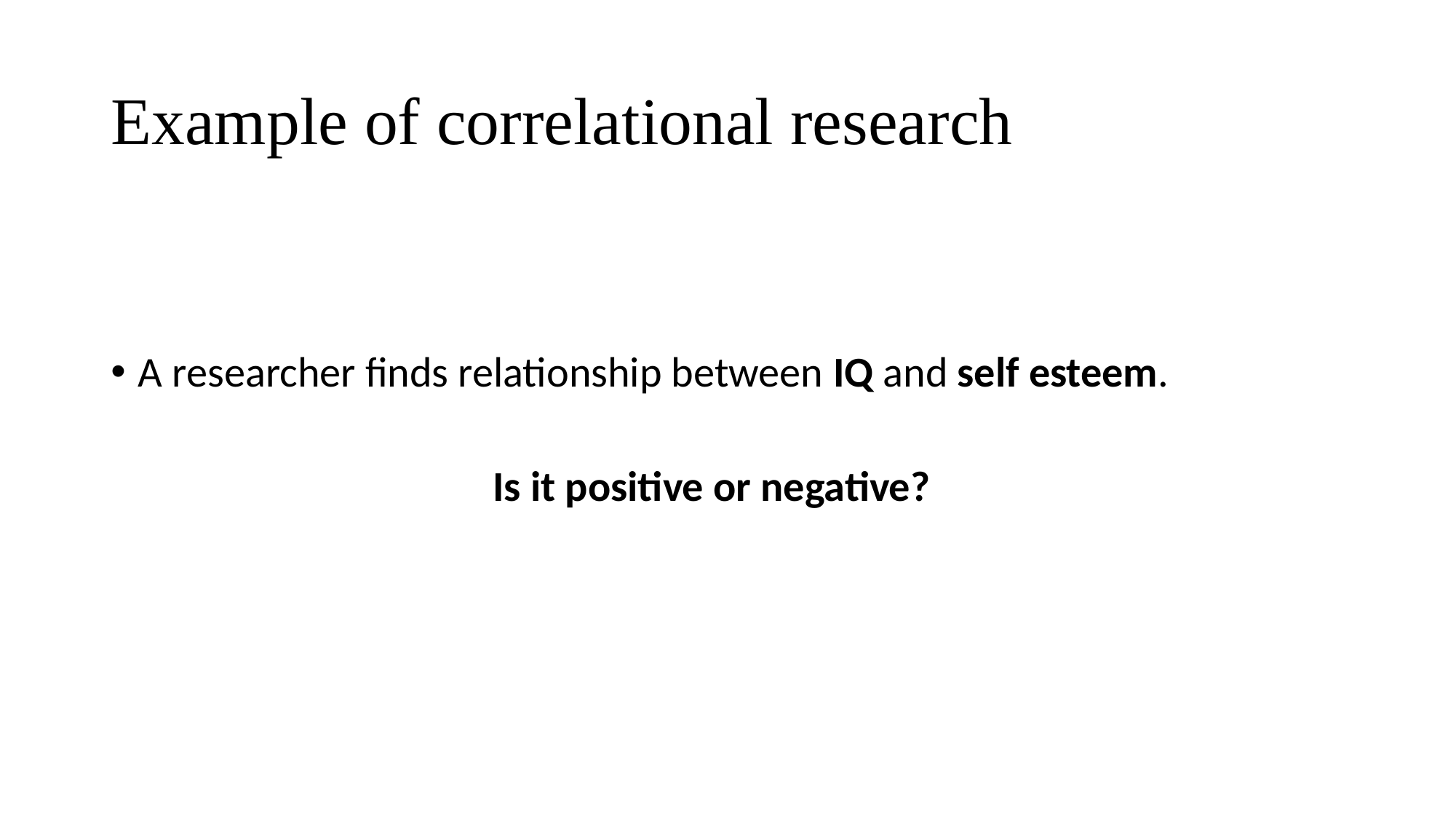

# Example of correlational research

A researcher finds relationship between IQ and self esteem.

		Is it positive or negative?